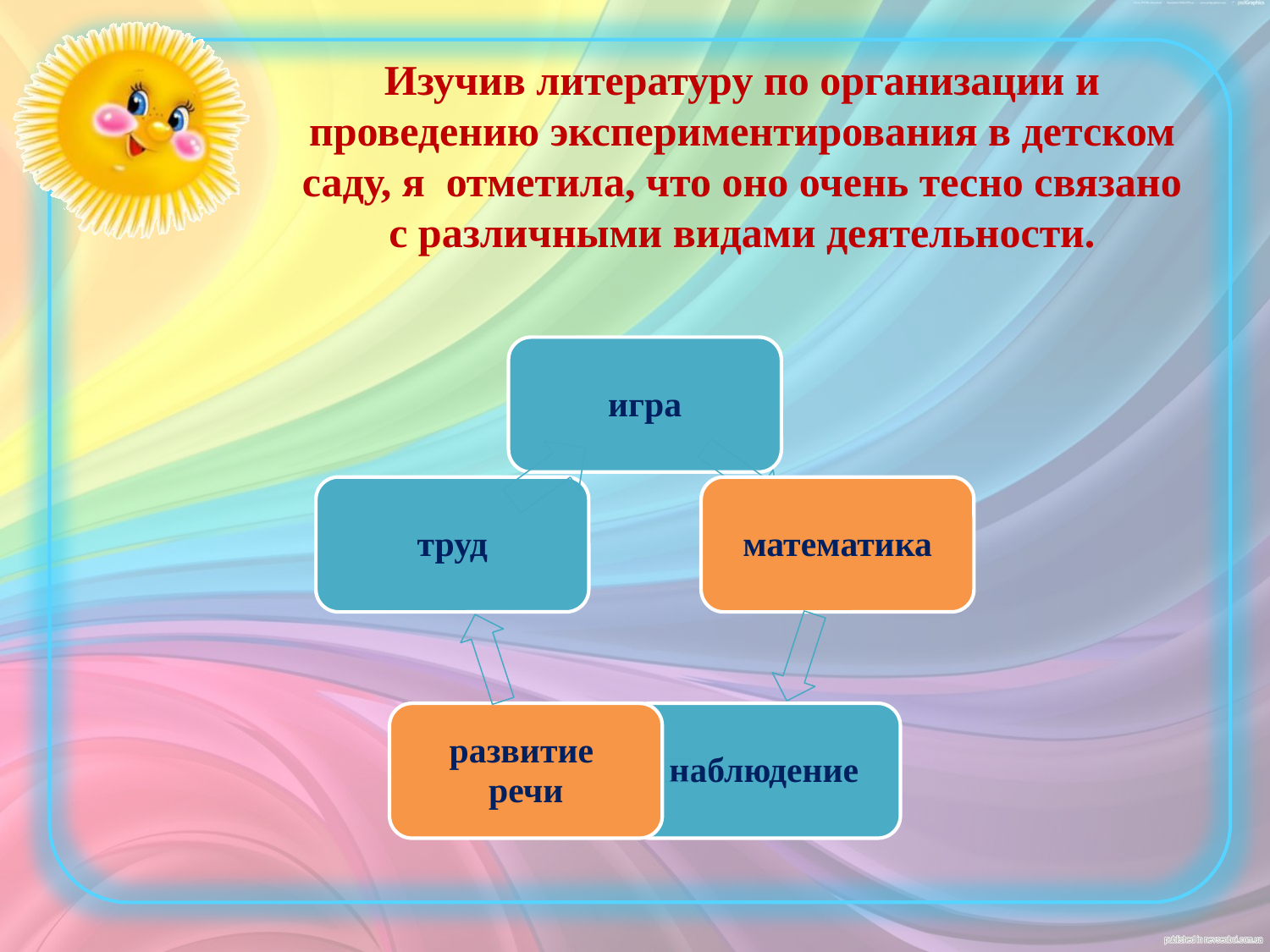

# Изучив литературу по организации и проведению экспериментирования в детском саду, я  отметила, что оно очень тесно связано с различными видами деятельности.
игра
математика
наблюдение
развитие  речи
труд